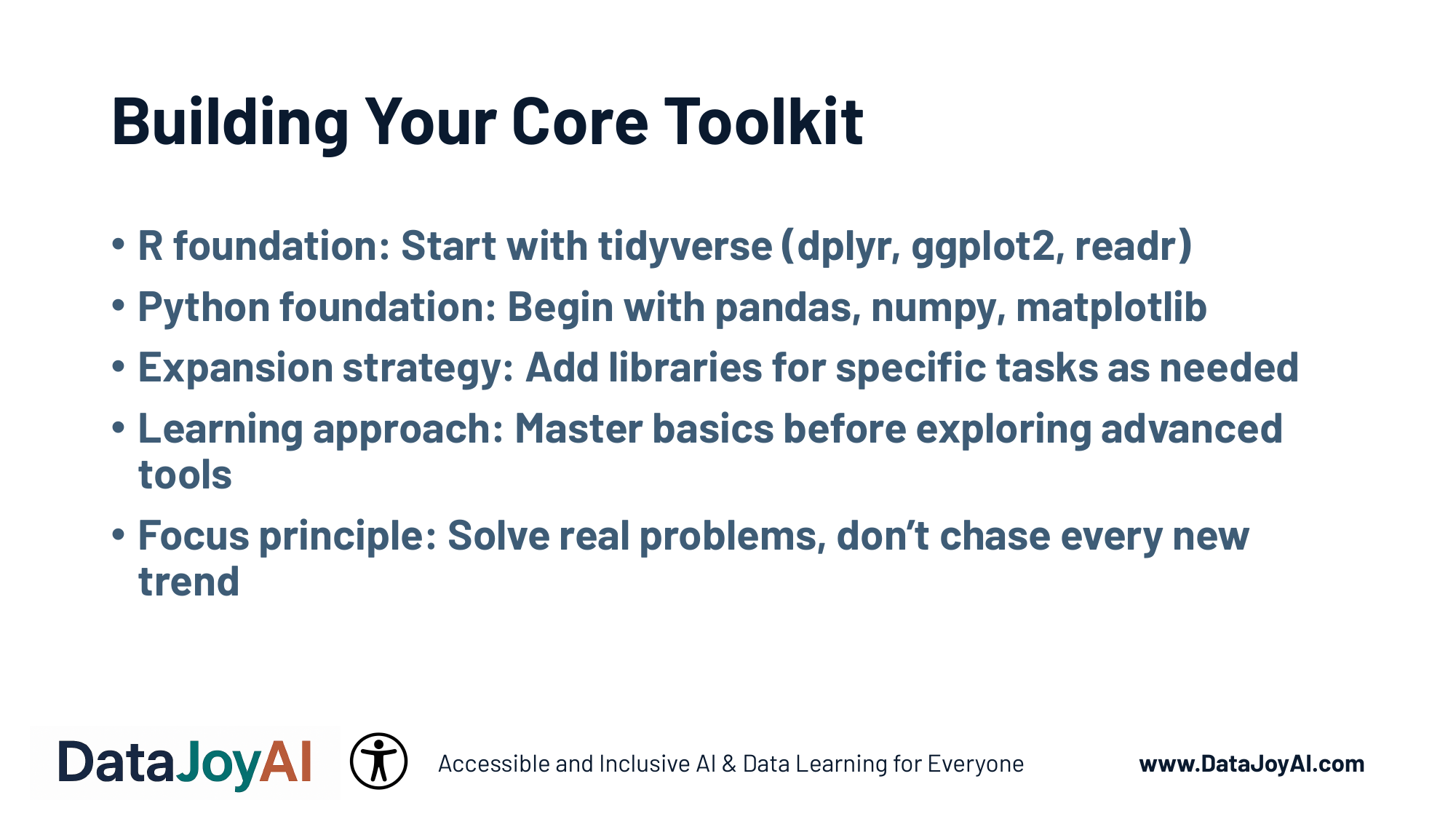

# Building Your Core Toolkit
R foundation: Start with tidyverse (dplyr, ggplot2, readr)
Python foundation: Begin with pandas, numpy, matplotlib
Expansion strategy: Add libraries for specific tasks as needed
Learning approach: Master basics before exploring advanced tools
Focus principle: Solve real problems, don’t chase every new trend